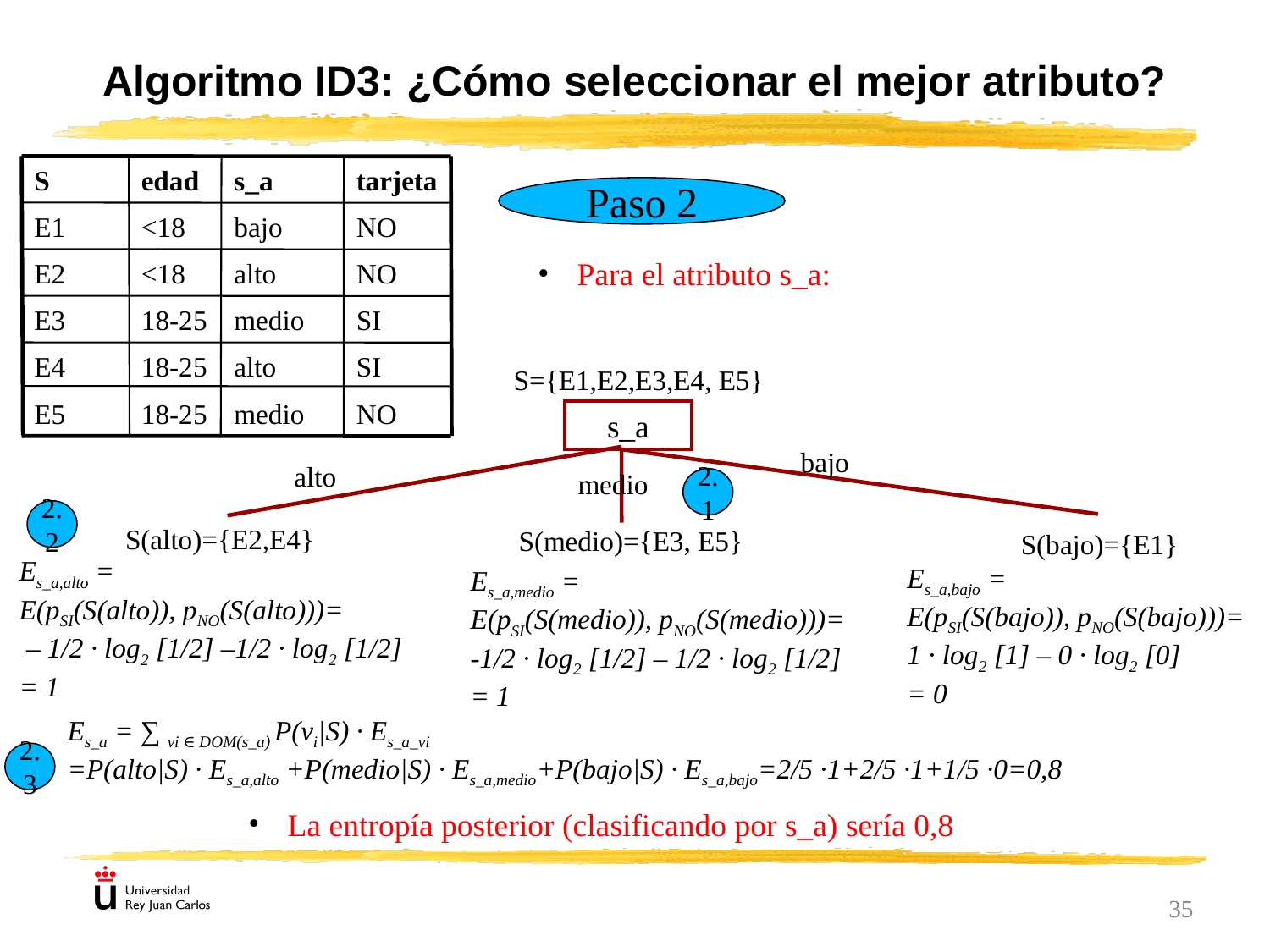

Algoritmo ID3: ¿Cómo seleccionar el mejor atributo?
S

edad

s_a

tarjeta

E1

<18
bajo
NO
E2

<18
alto
NO
E3

18-25
medio
SI
E4

18-25
alto
SI

E5
18-25
medio
NO
Paso 2
Para el atributo s_a:
S={E1,E2,E3,E4, E5}
s_a
bajo

alto
medio
2.1
S(alto)={E2,E4}
S(medio)={E3, E5}
S(bajo)={E1}
2.2
Es_a,alto =
E(pSI(S(alto)), pNO(S(alto)))=
 – 1/2 · log2 [1/2] –1/2 · log2 [1/2]
= 1

Es_a,bajo =
E(pSI(S(bajo)), pNO(S(bajo)))=
1 · log2 [1] – 0 · log2 [0]
= 0

Es_a,medio =
E(pSI(S(medio)), pNO(S(medio)))=
-1/2 · log2 [1/2] – 1/2 · log2 [1/2]
= 1

Es_a = ∑ vi ∈ DOM(s_a) P(vi|S) · Es_a_vi
=P(alto|S) · Es_a,alto +P(medio|S) · Es_a,medio+P(bajo|S) · Es_a,bajo=2/5 ·1+2/5 ·1+1/5 ·0=0,8

2.3
La entropía posterior (clasificando por s_a) sería 0,8
35
35